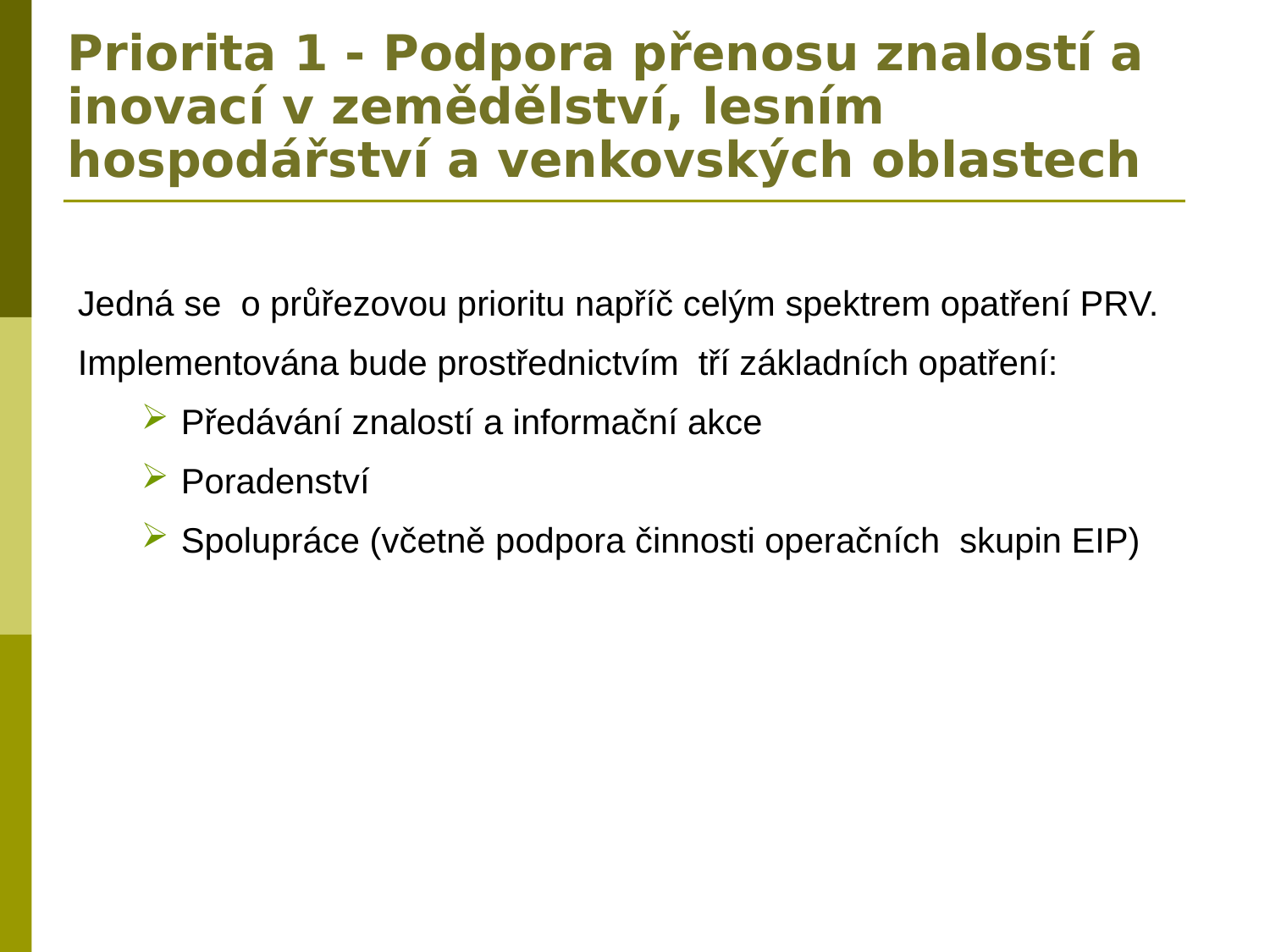

# Priorita 1 - Podpora přenosu znalostí a inovací v zemědělství, lesním hospodářství a venkovských oblastech

Jedná se  o průřezovou prioritu napříč celým spektrem opatření PRV.
Implementována bude prostřednictvím  tří základních opatření:
Předávání znalostí a informační akce
Poradenství
Spolupráce (včetně podpora činnosti operačních  skupin EIP)